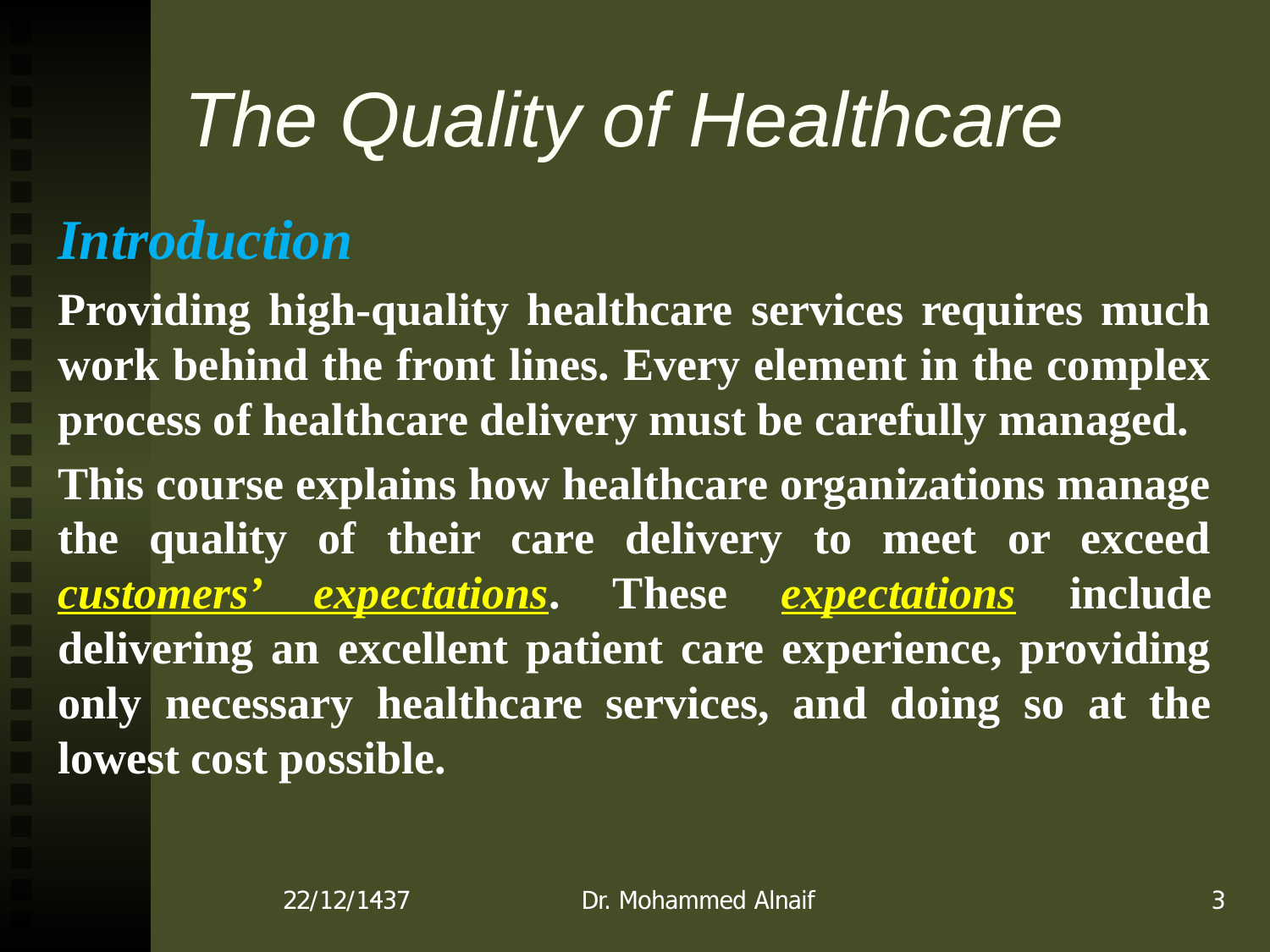

# The Quality of Healthcare
Introduction
Providing high-quality healthcare services requires much work behind the front lines. Every element in the complex process of healthcare delivery must be carefully managed.
This course explains how healthcare organizations manage the quality of their care delivery to meet or exceed customers’ expectations. These expectations include delivering an excellent patient care experience, providing only necessary healthcare services, and doing so at the lowest cost possible.
22/12/1437
Dr. Mohammed Alnaif
3